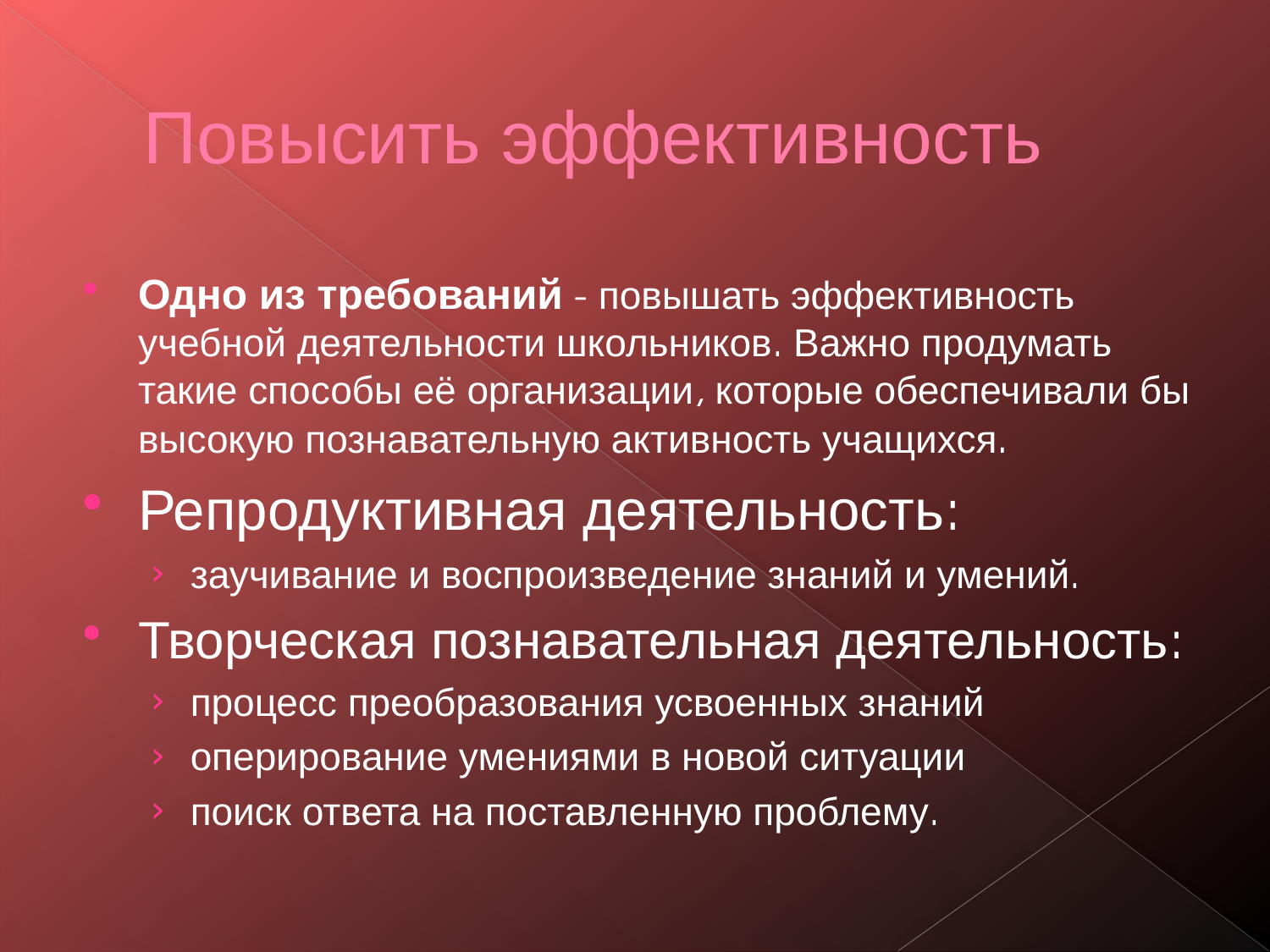

# Повысить эффективность
Одно из требований - повышать эффективность учебной деятельности школьников. Важно продумать такие способы её организации, которые обеспечивали бы высокую познавательную активность учащихся.
Репродуктивная деятельность:
заучивание и воспроизведение знаний и умений.
Творческая познавательная деятельность:
процесс преобразования усвоенных знаний
оперирование умениями в новой ситуации
поиск ответа на поставленную проблему.